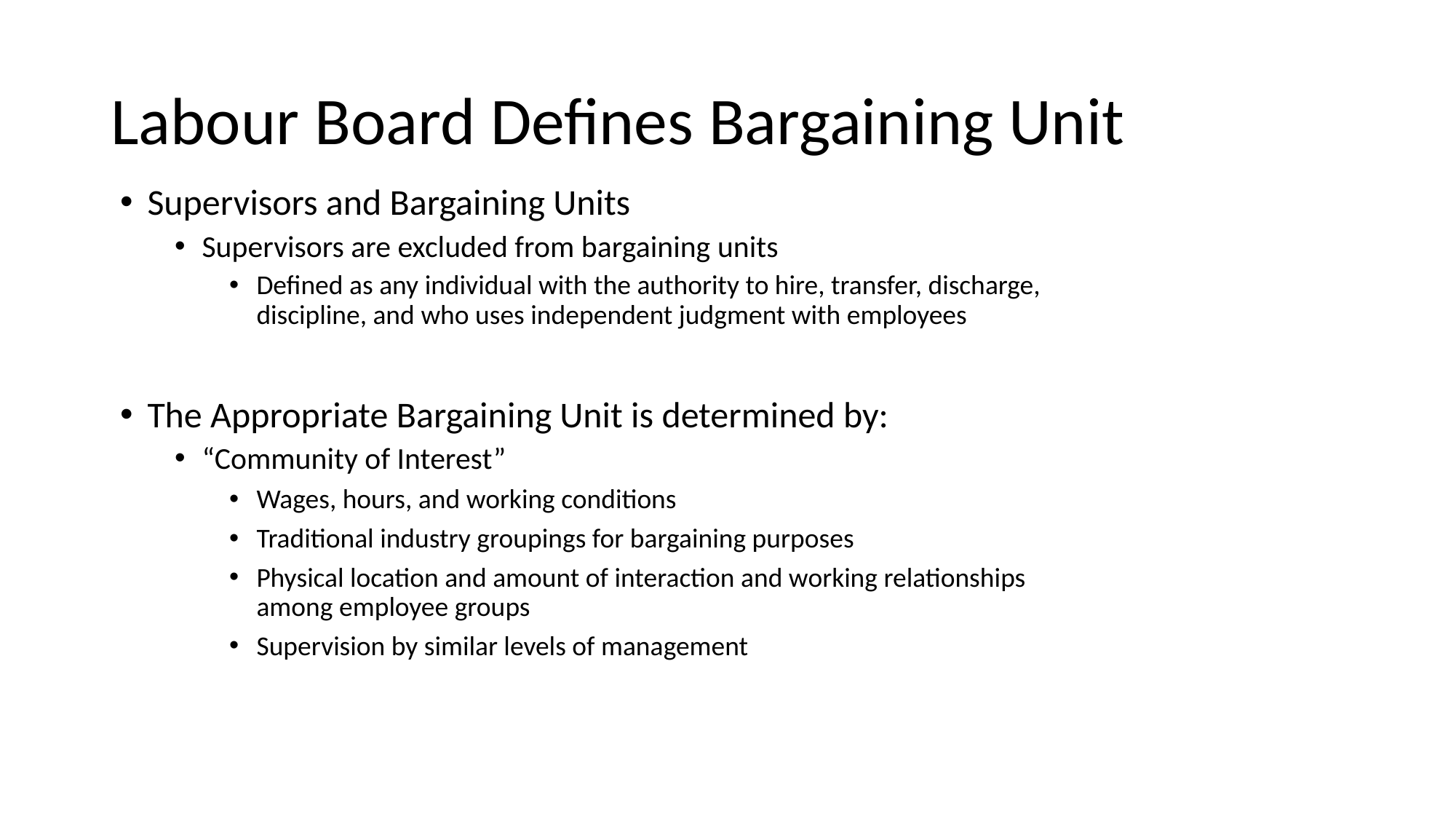

# Labour Board Defines Bargaining Unit
Supervisors and Bargaining Units
Supervisors are excluded from bargaining units
Defined as any individual with the authority to hire, transfer, discharge, discipline, and who uses independent judgment with employees

The Appropriate Bargaining Unit is determined by:
“Community of Interest”
Wages, hours, and working conditions
Traditional industry groupings for bargaining purposes
Physical location and amount of interaction and working relationships among employee groups
Supervision by similar levels of management